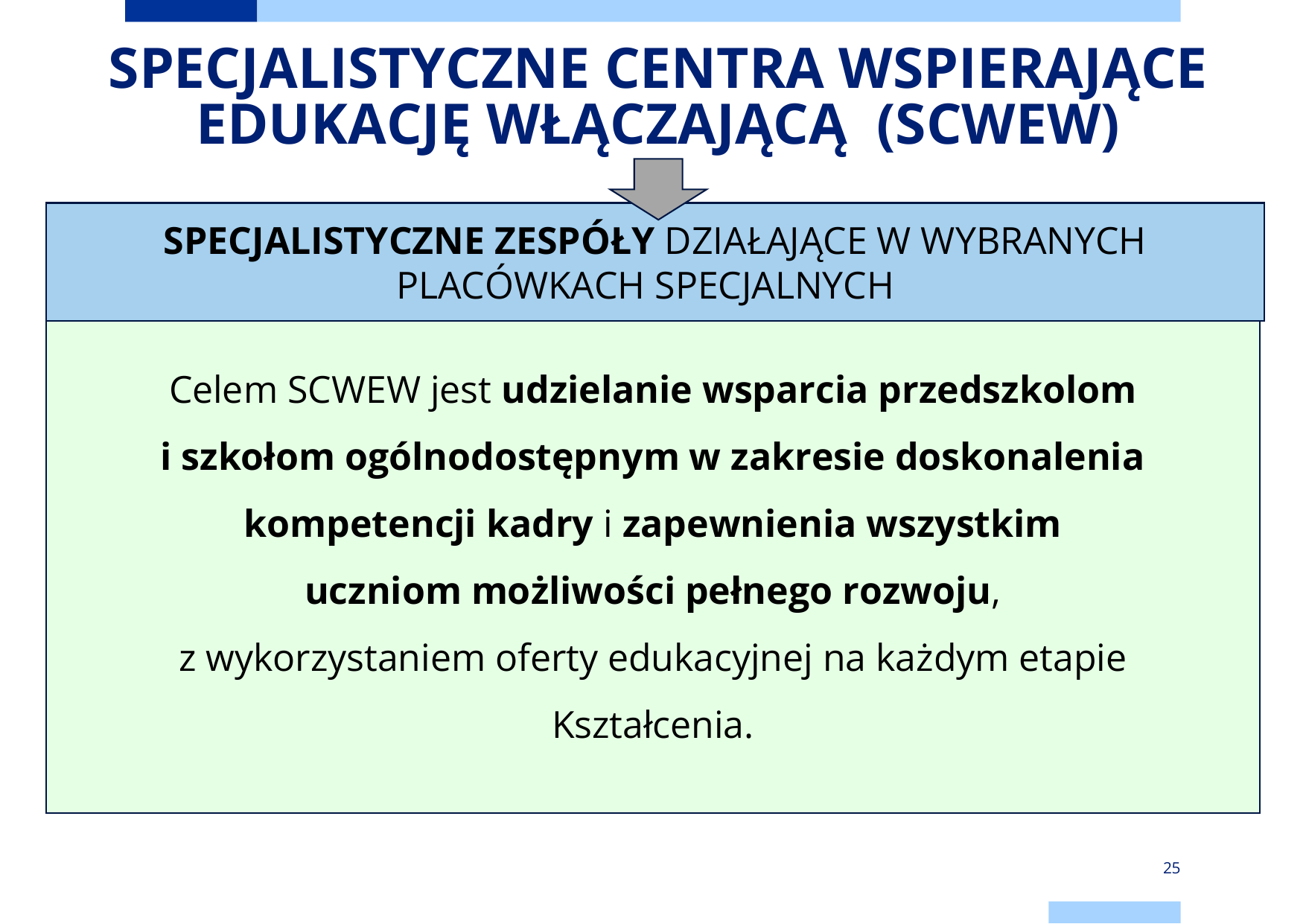

# SPECJALISTYCZNE CENTRA WSPIERAJĄCE EDUKACJĘ WŁĄCZAJĄCĄ  (SCWEW)

SPECJALISTYCZNE ZESPÓŁY DZIAŁAJĄCE W WYBRANYCH PLACÓWKACH SPECJALNYCH

Celem SCWEW jest udzielanie wsparcia przedszkolom
i szkołom ogólnodostępnym w zakresie doskonalenia
kompetencji kadry i zapewnienia wszystkim
uczniom możliwości pełnego rozwoju,
z wykorzystaniem oferty edukacyjnej na każdym etapie
Kształcenia.

25